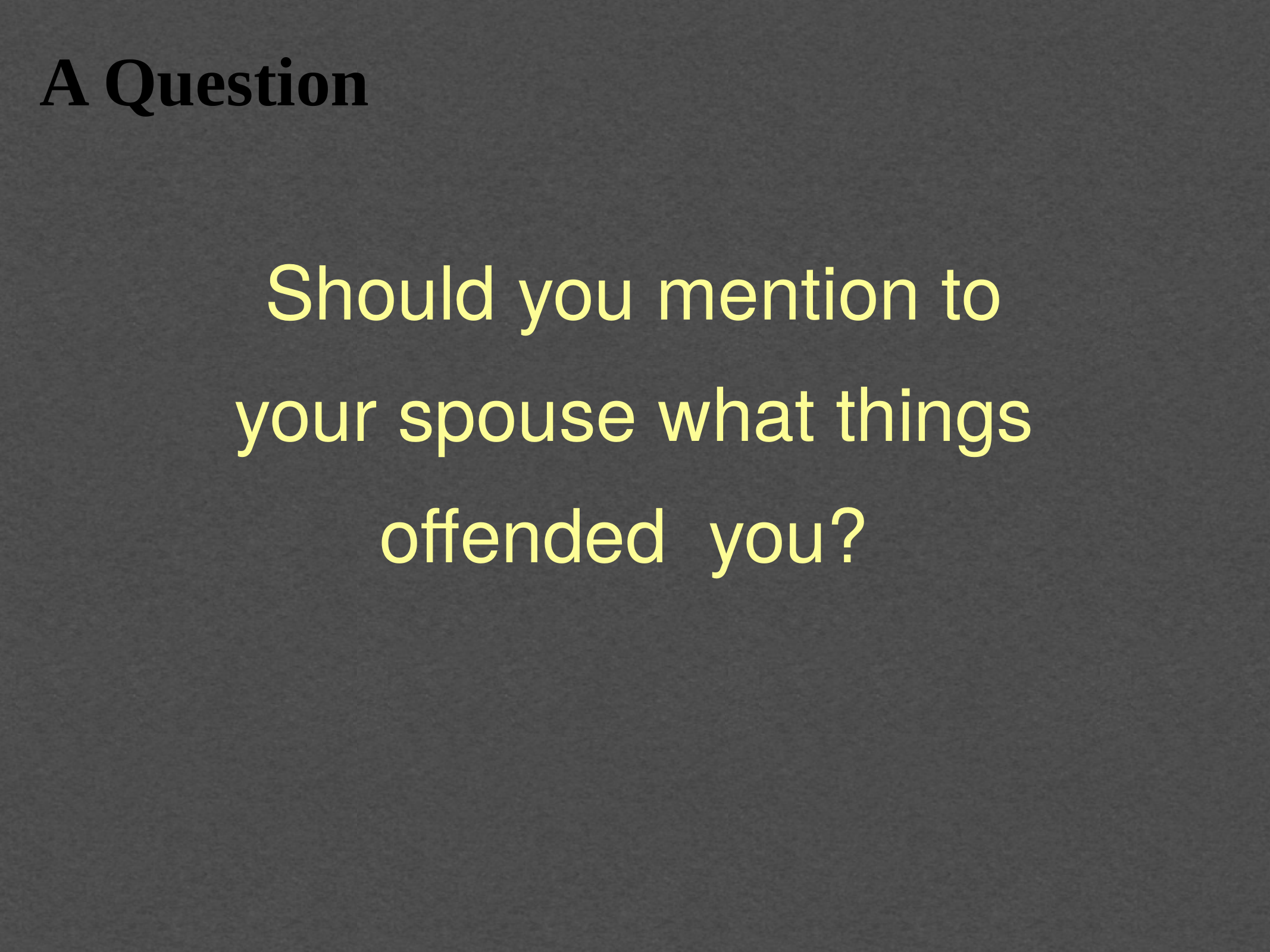

# A Question
Should you mention to your spouse what things offended  you?